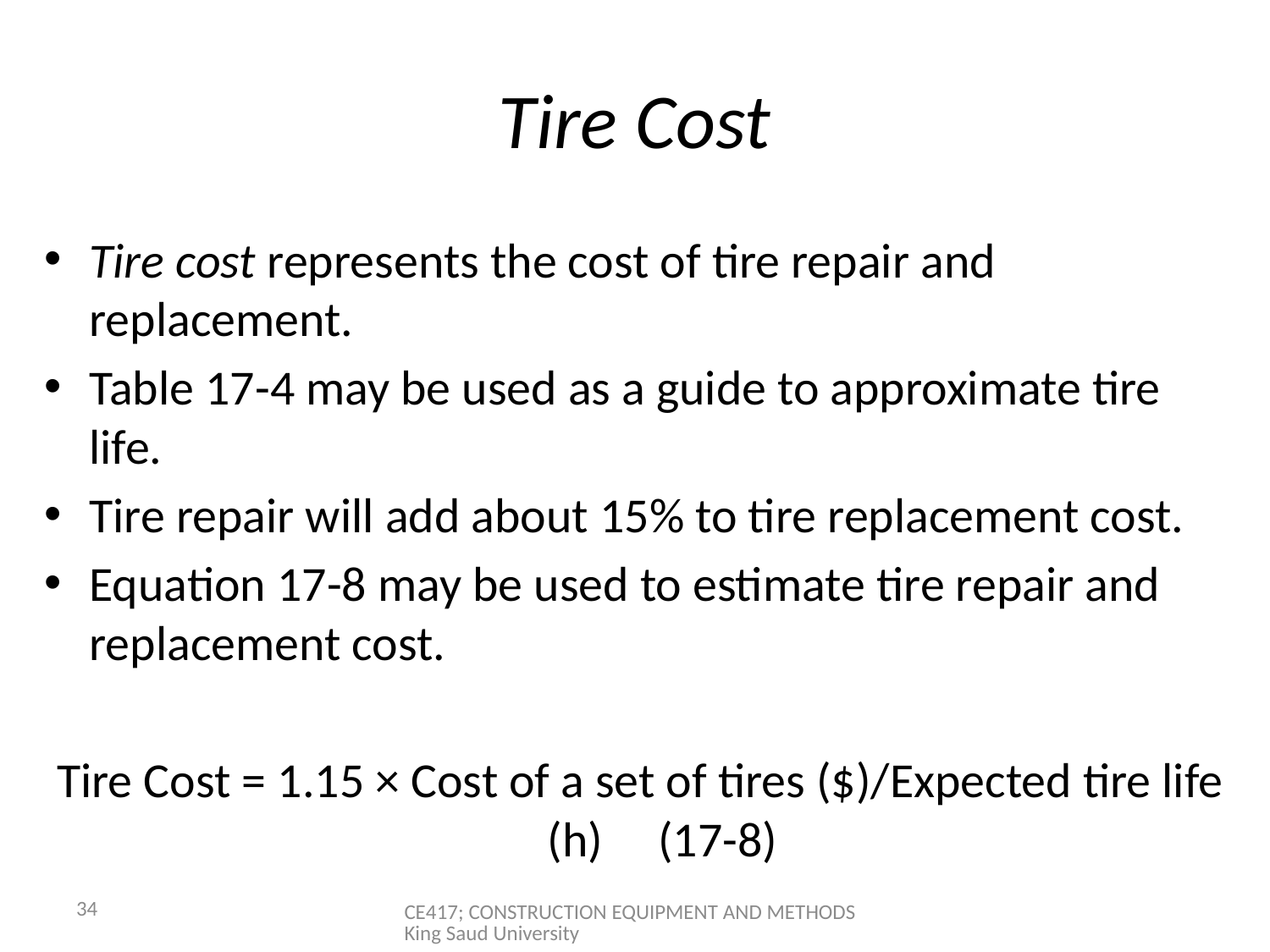

# Tire Cost
Tire cost represents the cost of tire repair and replacement.
Table 17-4 may be used as a guide to approximate tire life.
Tire repair will add about 15% to tire replacement cost.
Equation 17-8 may be used to estimate tire repair and replacement cost.

Tire Cost = 1.15 × Cost of a set of tires ($)/Expected tire life (h) 				(17-8)

34
CE417; CONSTRUCTION EQUIPMENT AND METHODS King Saud University